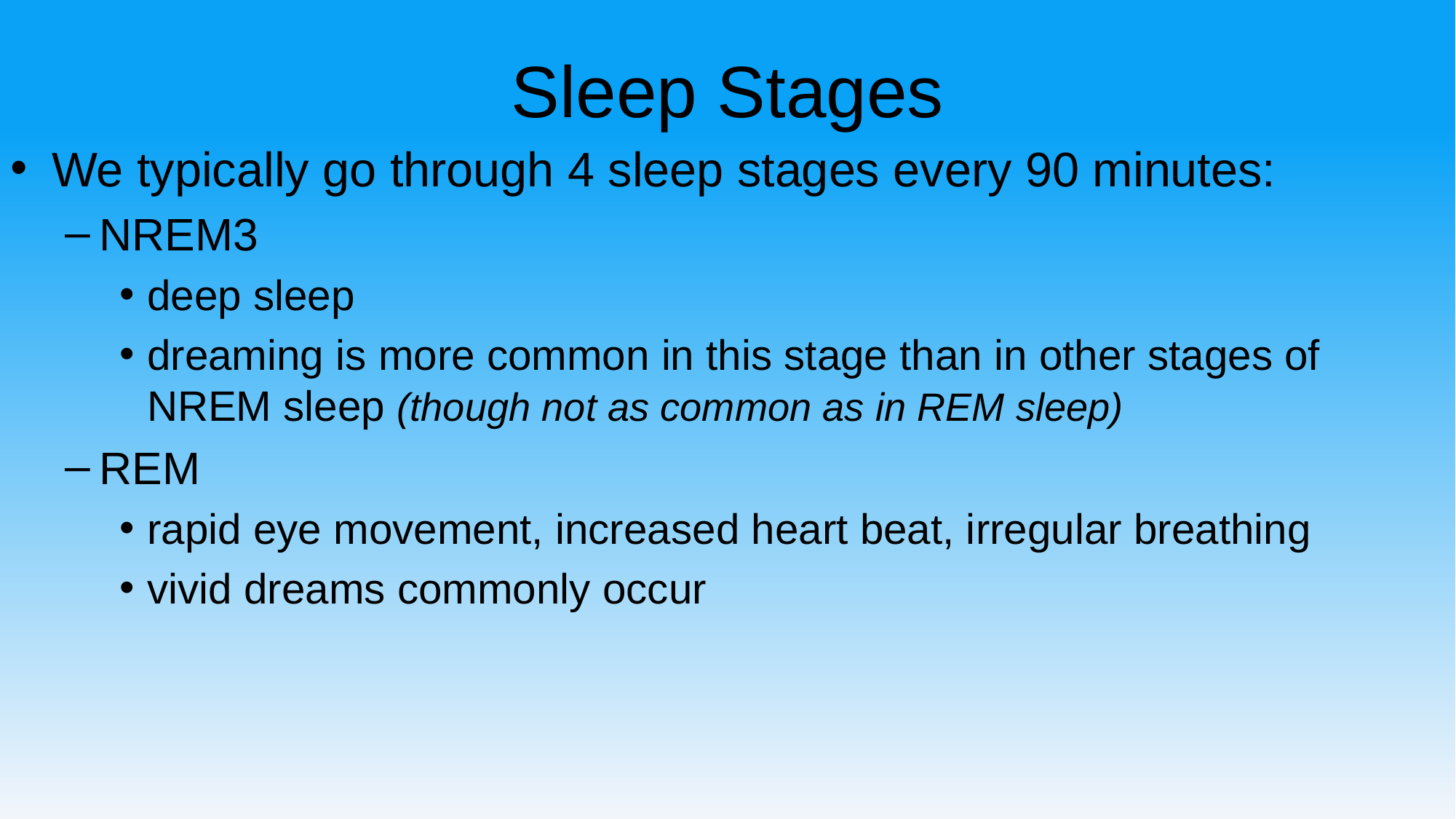

# Sleep Stages

We typically go through 4 sleep stages every 90 minutes:
NREM3
deep sleep
dreaming is more common in this stage than in other stages of NREM sleep (though not as common as in REM sleep)
REM
rapid eye movement, increased heart beat, irregular breathing
vivid dreams commonly occur